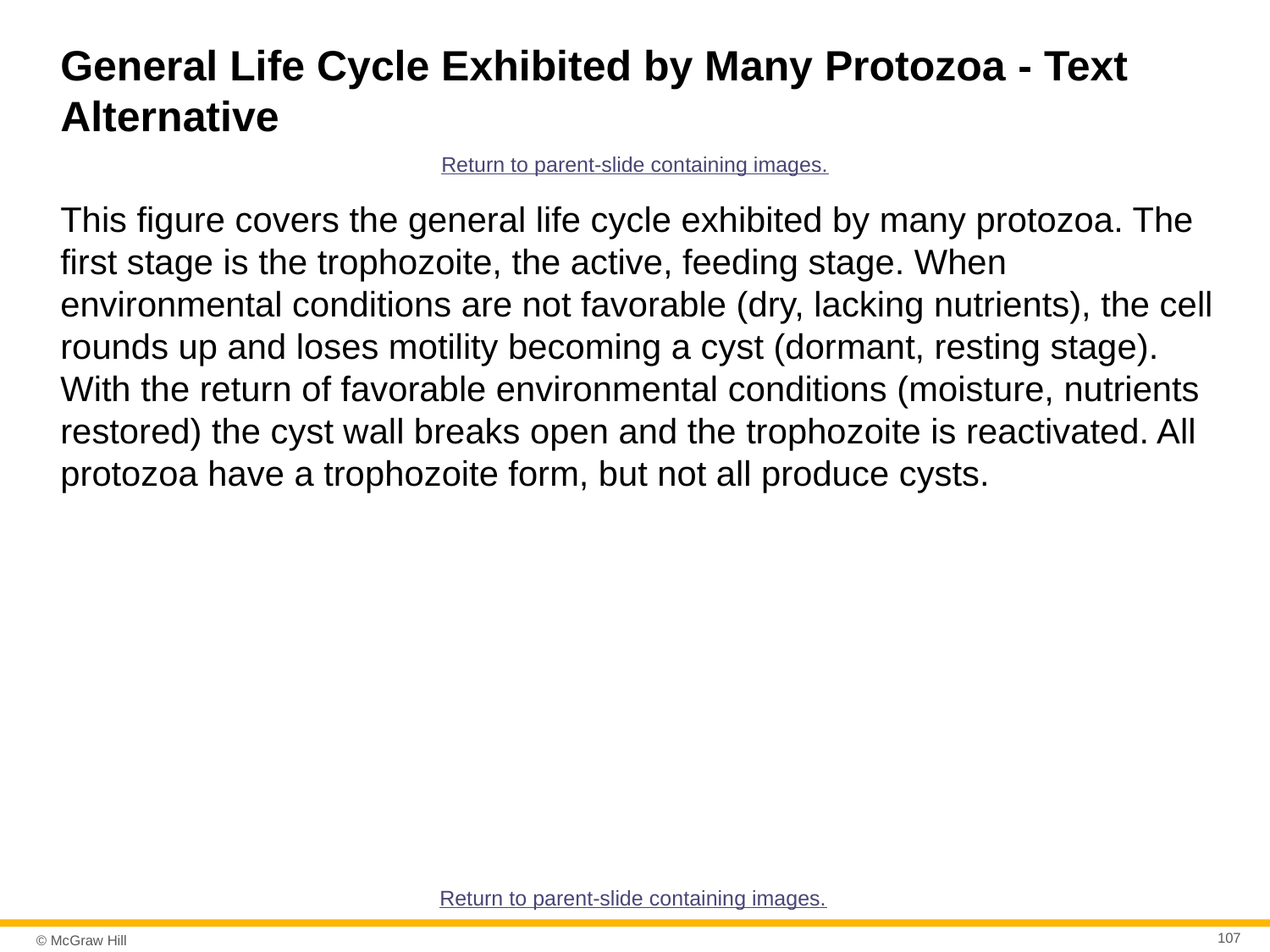

# General Life Cycle Exhibited by Many Protozoa - Text Alternative
Return to parent-slide containing images.
This figure covers the general life cycle exhibited by many protozoa. The first stage is the trophozoite, the active, feeding stage. When environmental conditions are not favorable (dry, lacking nutrients), the cell rounds up and loses motility becoming a cyst (dormant, resting stage). With the return of favorable environmental conditions (moisture, nutrients restored) the cyst wall breaks open and the trophozoite is reactivated. All protozoa have a trophozoite form, but not all produce cysts.
Return to parent-slide containing images.